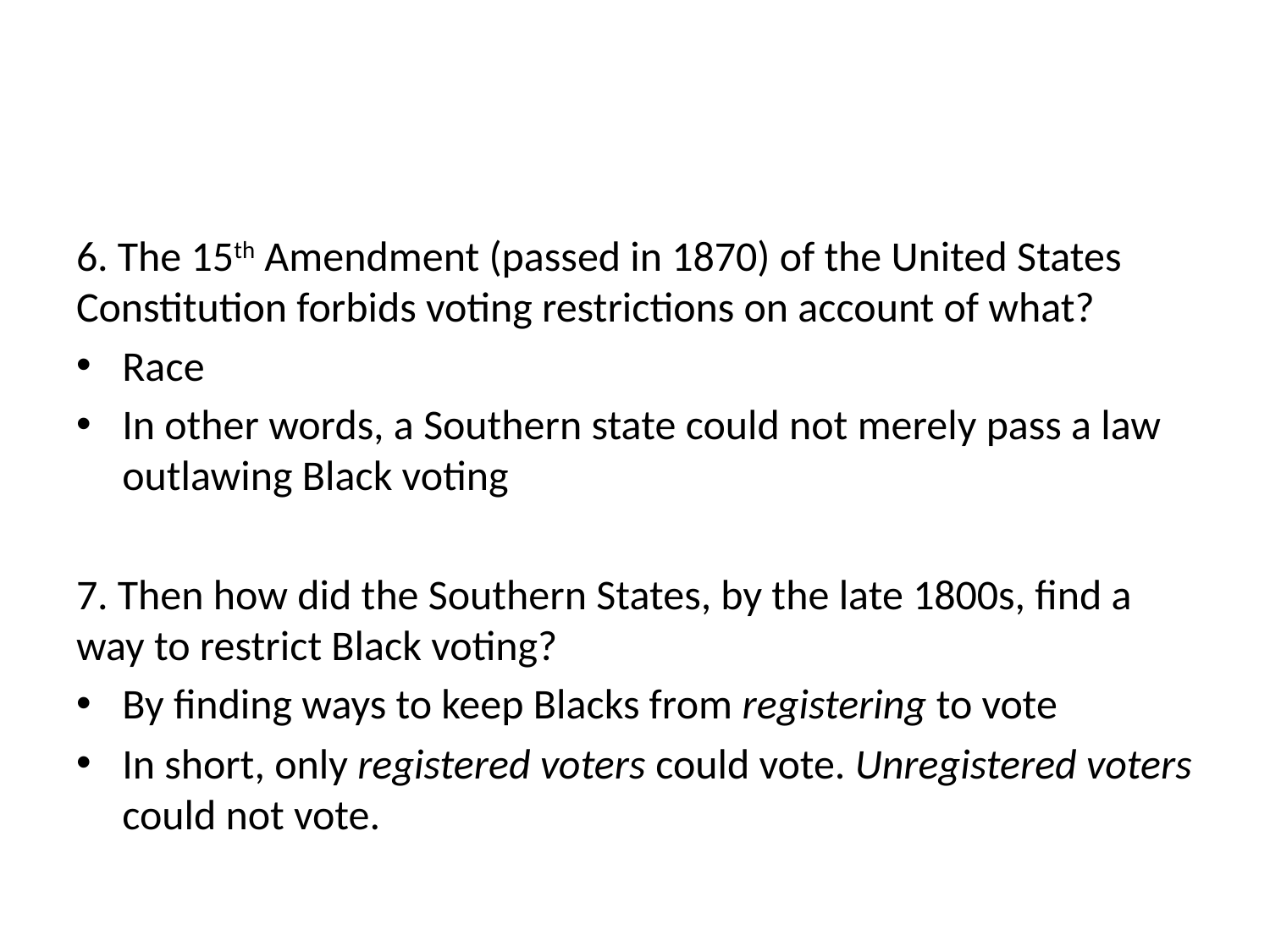

#
6. The 15th Amendment (passed in 1870) of the United States Constitution forbids voting restrictions on account of what?
Race
In other words, a Southern state could not merely pass a law outlawing Black voting

7. Then how did the Southern States, by the late 1800s, find a way to restrict Black voting?
By finding ways to keep Blacks from registering to vote
In short, only registered voters could vote. Unregistered voters could not vote.